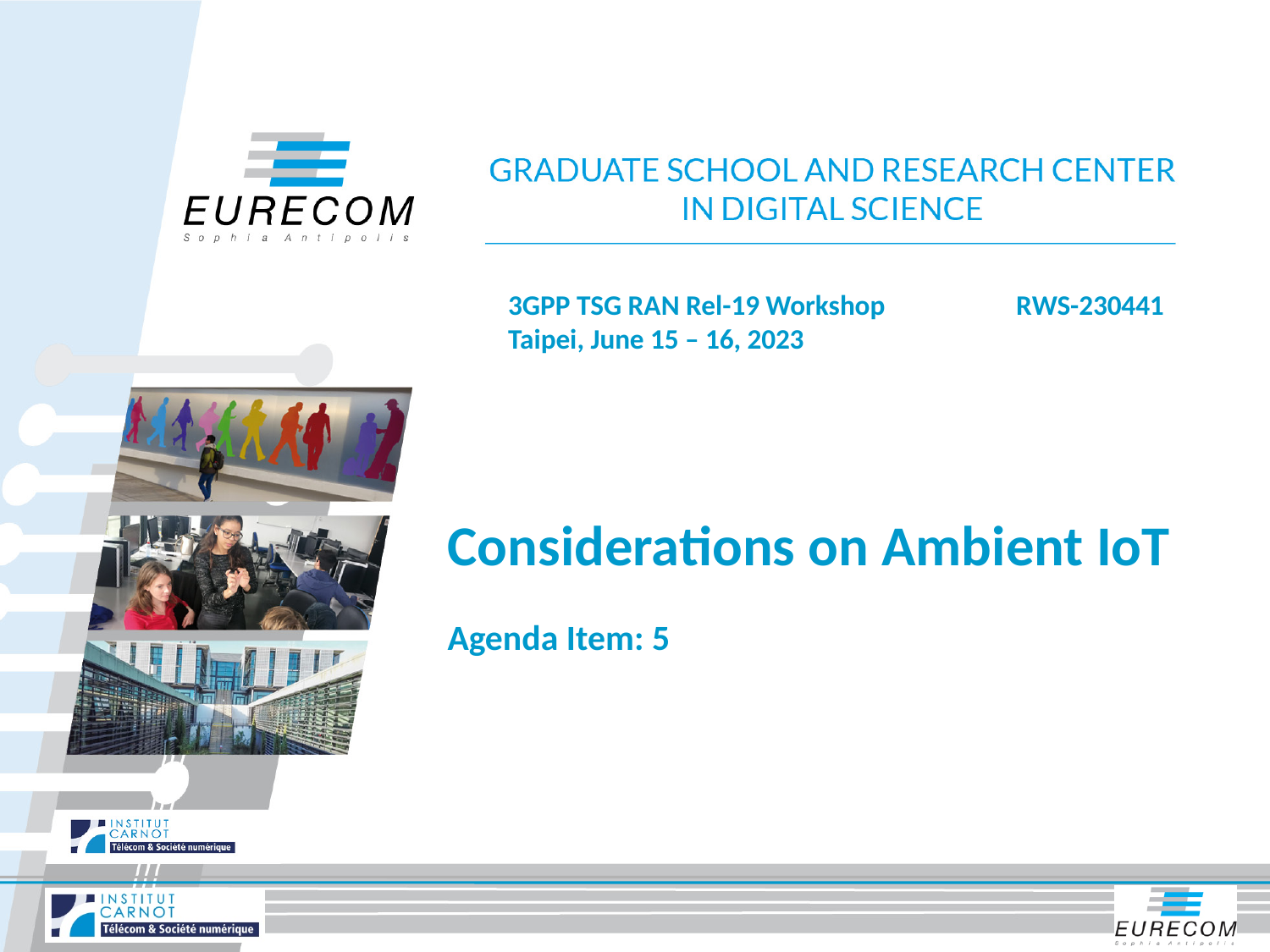

3GPP TSG RAN Rel-19 Workshop		RWS-230441
Taipei, June 15 – 16, 2023
Considerations on Ambient IoT
Agenda Item: 5